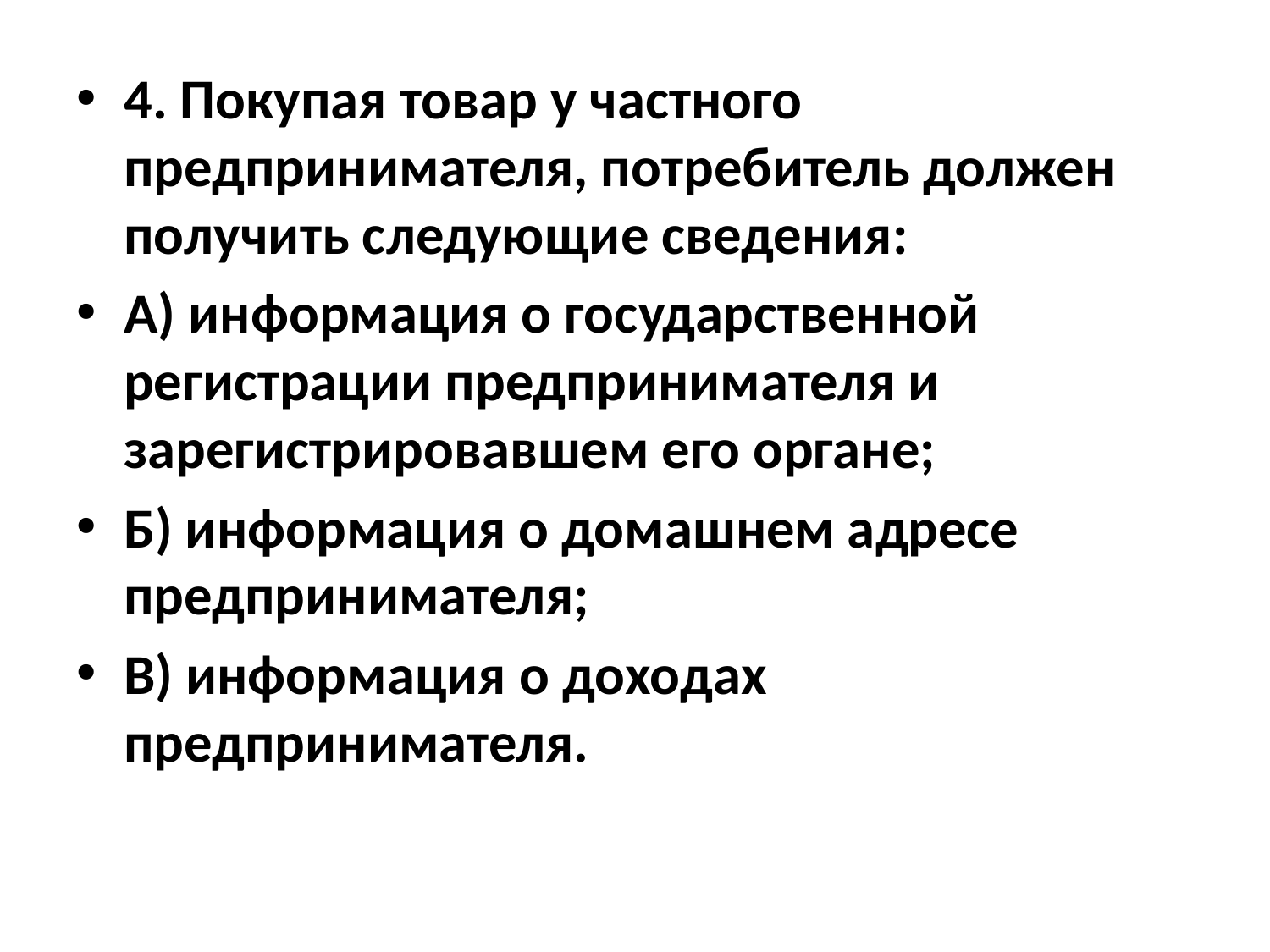

#
4. Покупая товар у частного предпринимателя, потребитель должен получить следующие сведения:
А) информация о государственной регистрации предпринимателя и зарегистрировавшем его органе;
Б) информация о домашнем адресе предпринимателя;
В) информация о доходах предпринимателя.